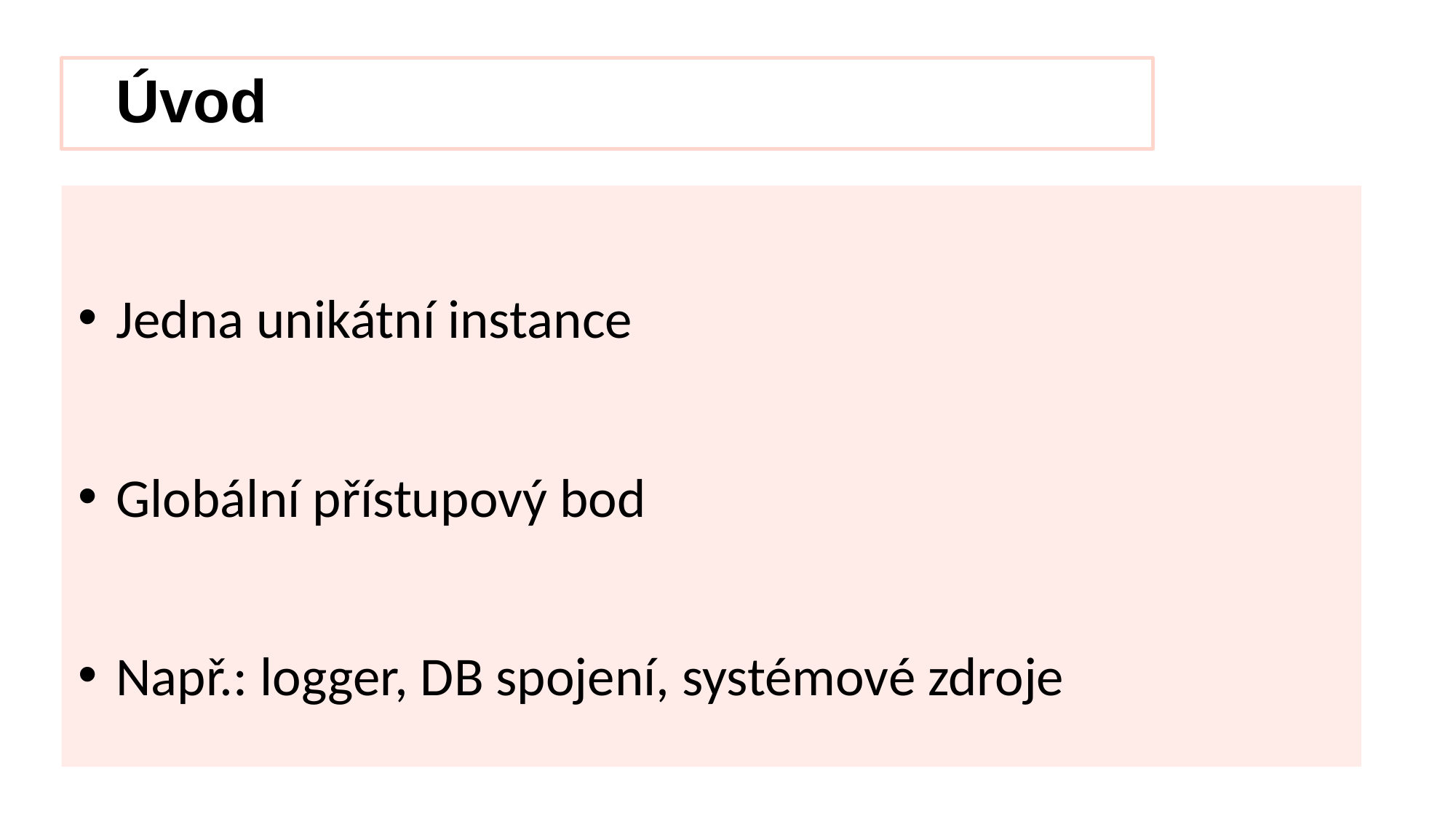

# Úvod
Jedna unikátní instance
Globální přístupový bod
Např.: logger, DB spojení, systémové zdroje